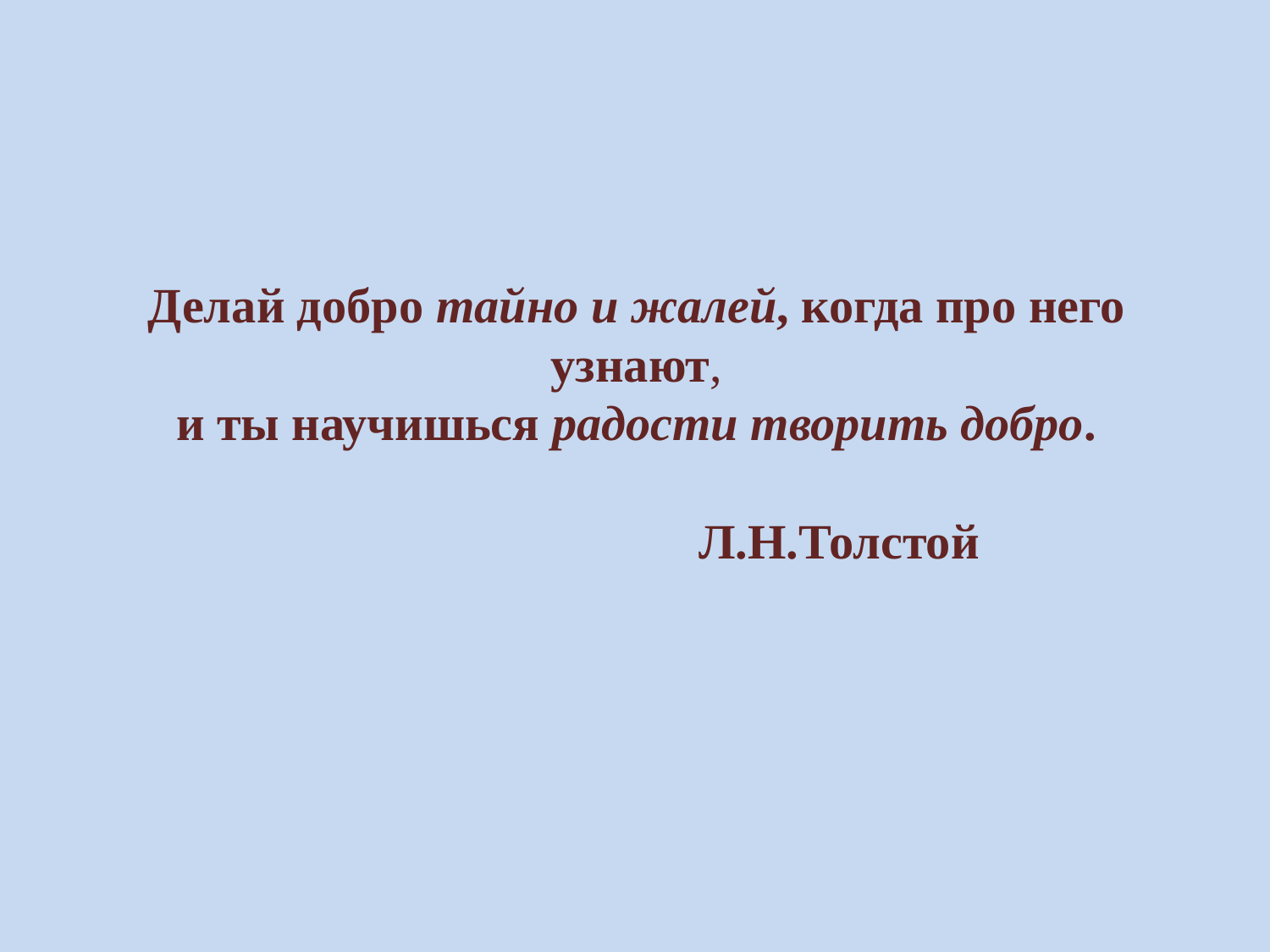

# Делай добро тайно и жалей, когда про него узнают, и ты научишься радости творить добро. Л.Н.Толстой